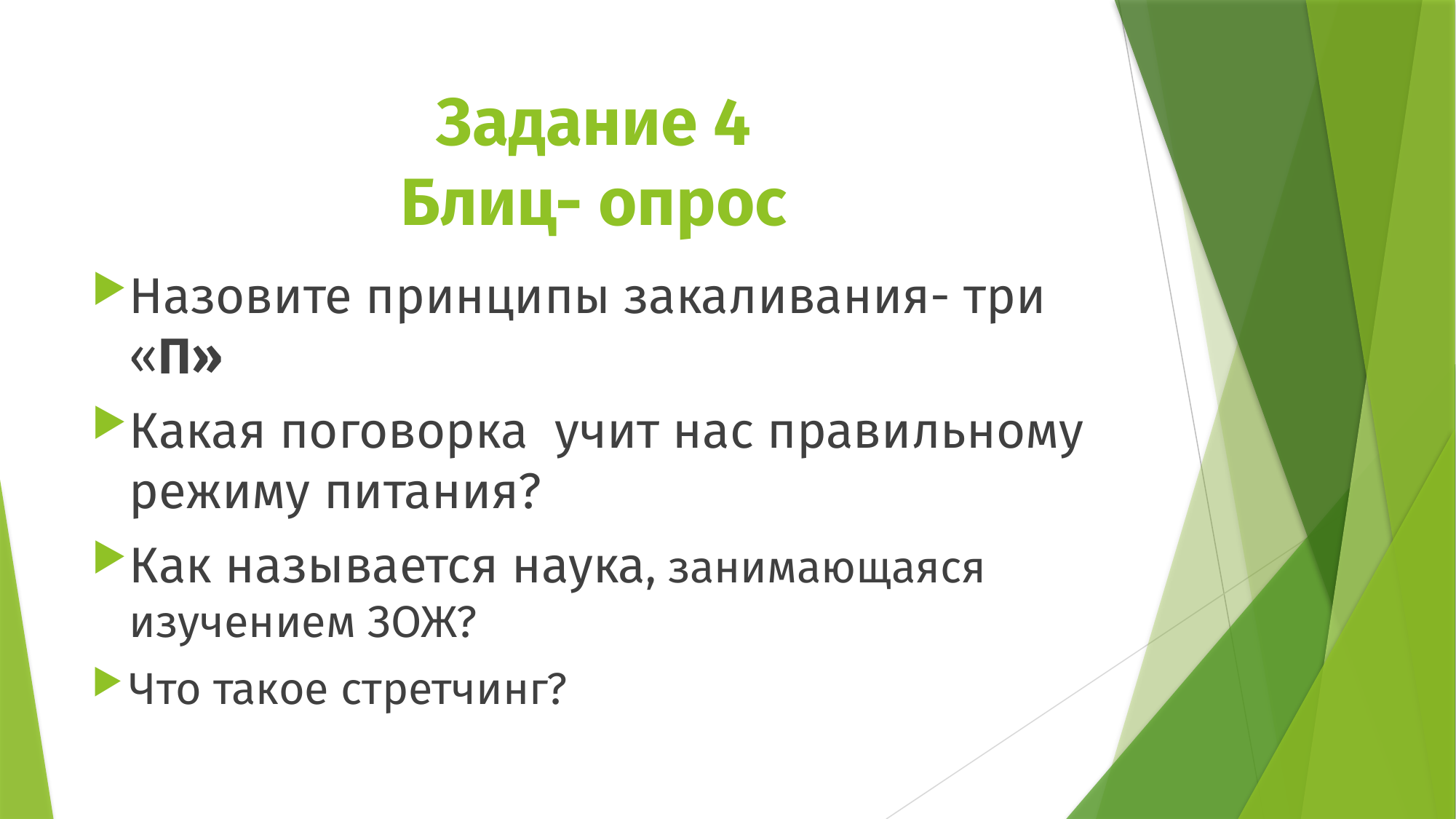

# Задание 4 Блиц- опрос
Назовите принципы закаливания- три «П»
Какая поговорка  учит нас правильному режиму питания?
Как называется наука, занимающаяся изучением ЗОЖ?
Что такое стретчинг?